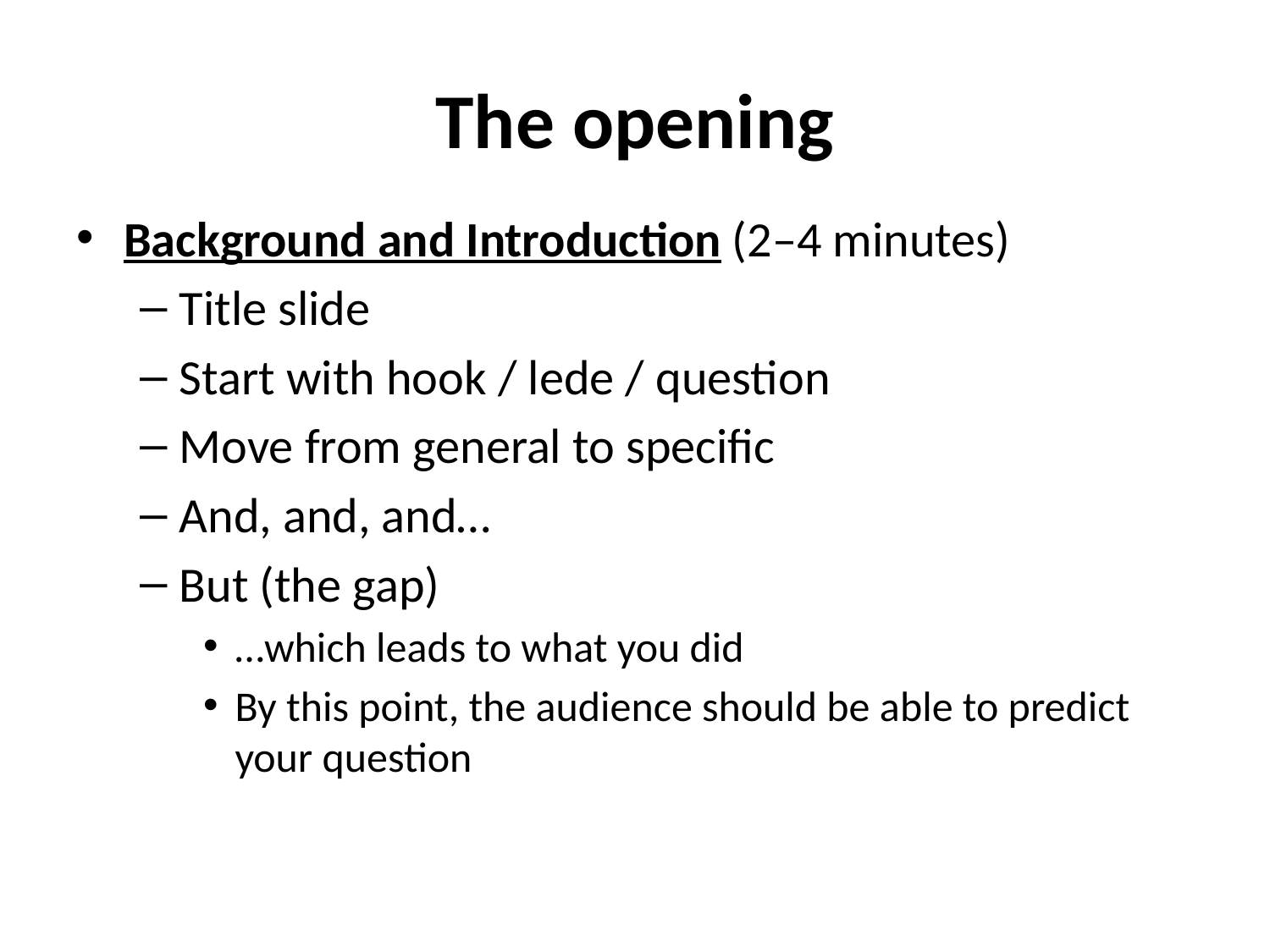

# The opening
Background and Introduction (2–4 minutes)
Title slide
Start with hook / lede / question
Move from general to specific
And, and, and…
But (the gap)
…which leads to what you did
By this point, the audience should be able to predict your question